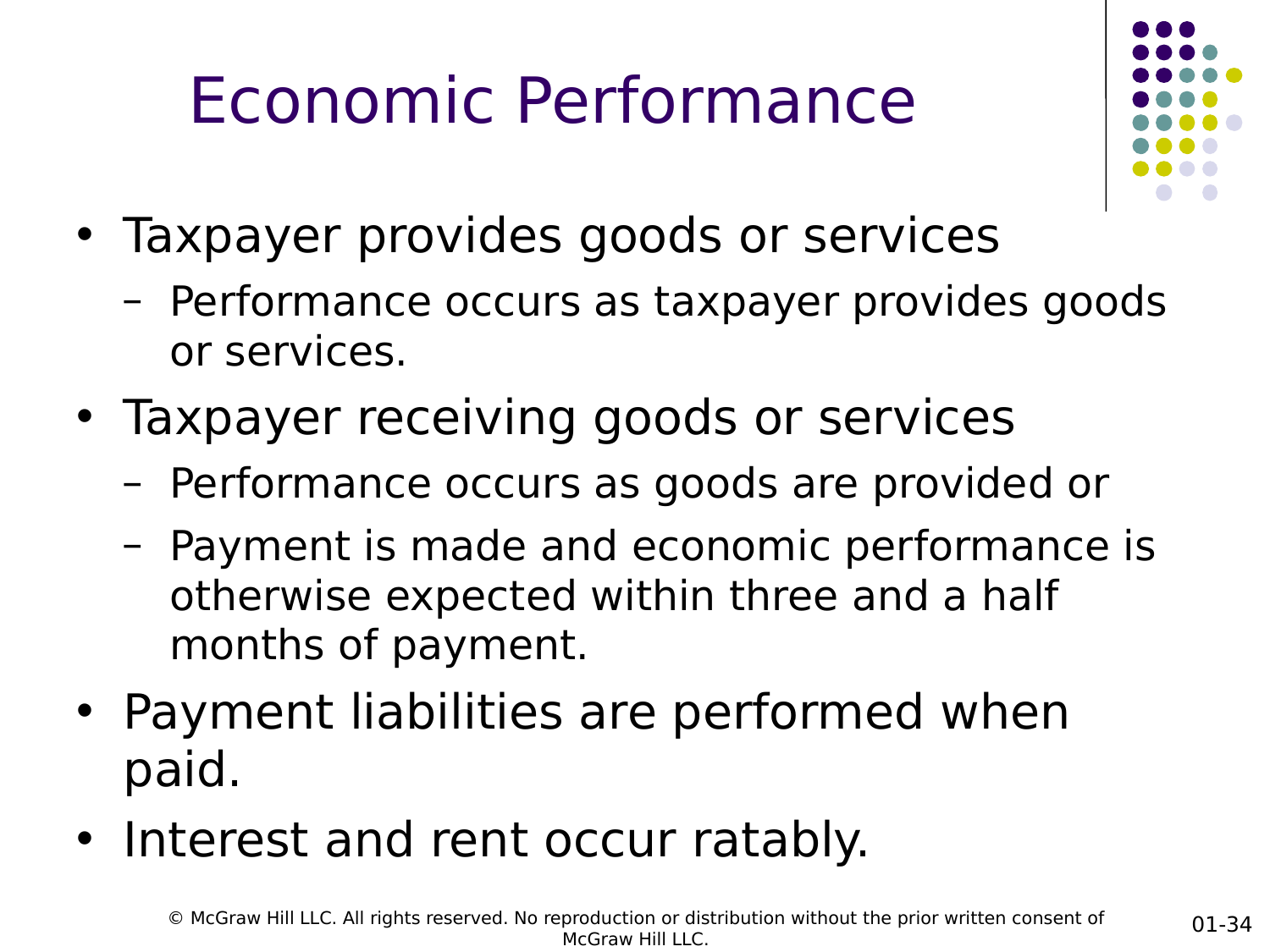

# Economic Performance
Taxpayer provides goods or services
Performance occurs as taxpayer provides goods or services.
Taxpayer receiving goods or services
Performance occurs as goods are provided or
Payment is made and economic performance is otherwise expected within three and a half months of payment.
Payment liabilities are performed when paid.
Interest and rent occur ratably.
01-34